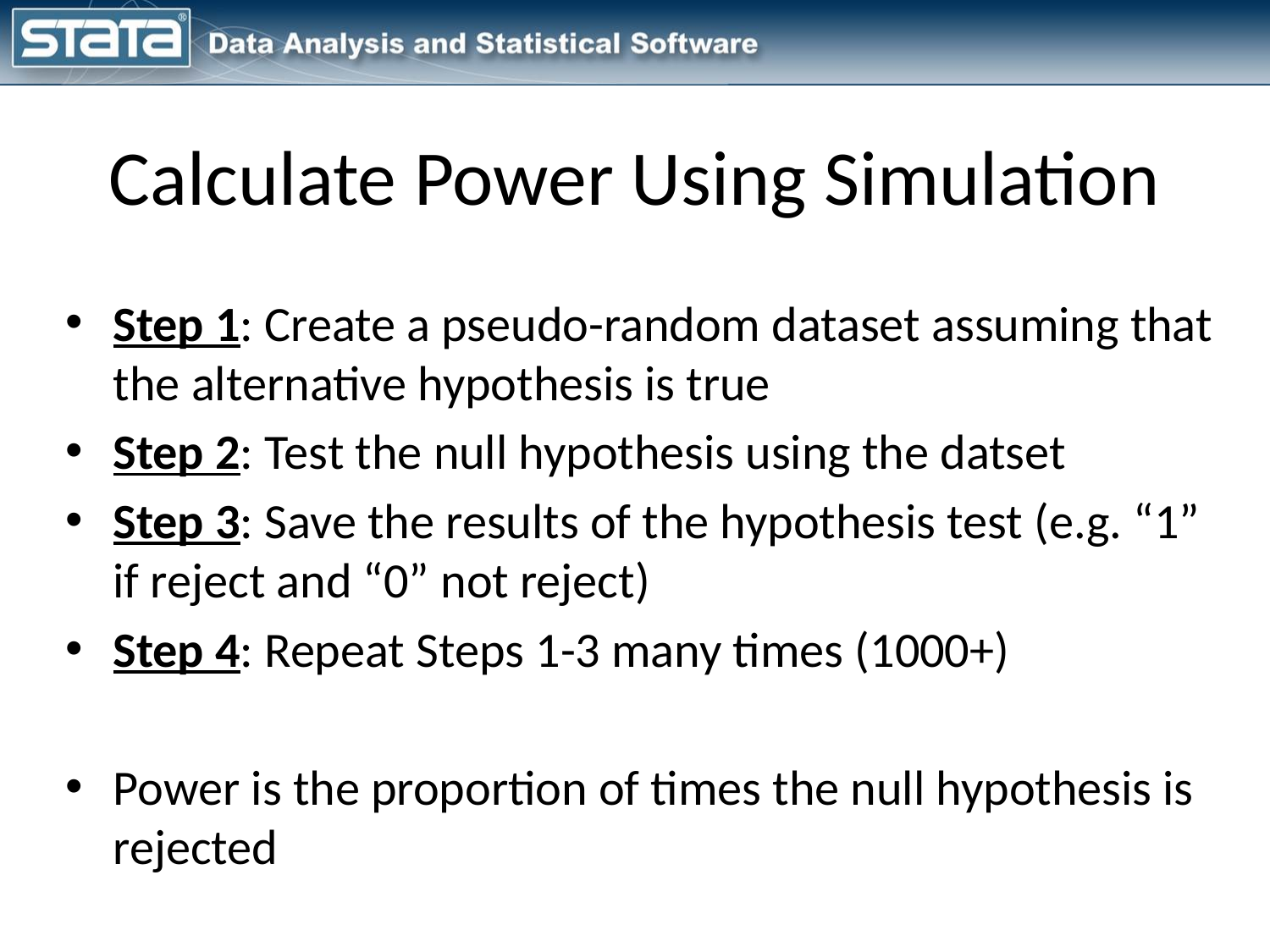

# Calculate Power Using Simulation
Step 1: Create a pseudo-random dataset assuming that the alternative hypothesis is true
Step 2: Test the null hypothesis using the datset
Step 3: Save the results of the hypothesis test (e.g. “1” if reject and “0” not reject)
Step 4: Repeat Steps 1-3 many times (1000+)

Power is the proportion of times the null hypothesis is rejected